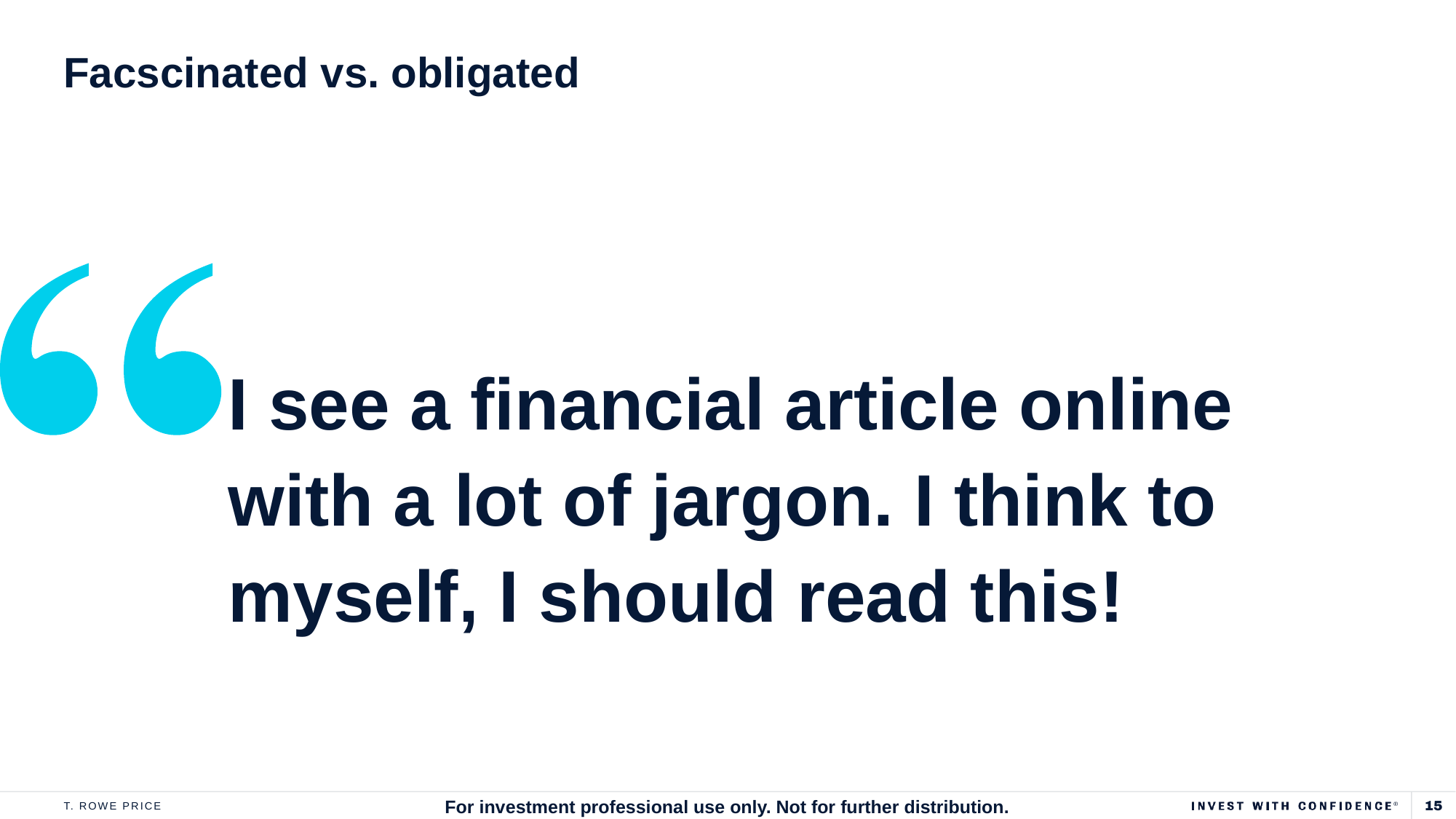

# Facscinated vs. obligated

I see a financial article online with a lot of jargon. I think to myself, I should read this!

For investment professional use only. Not for further distribution.